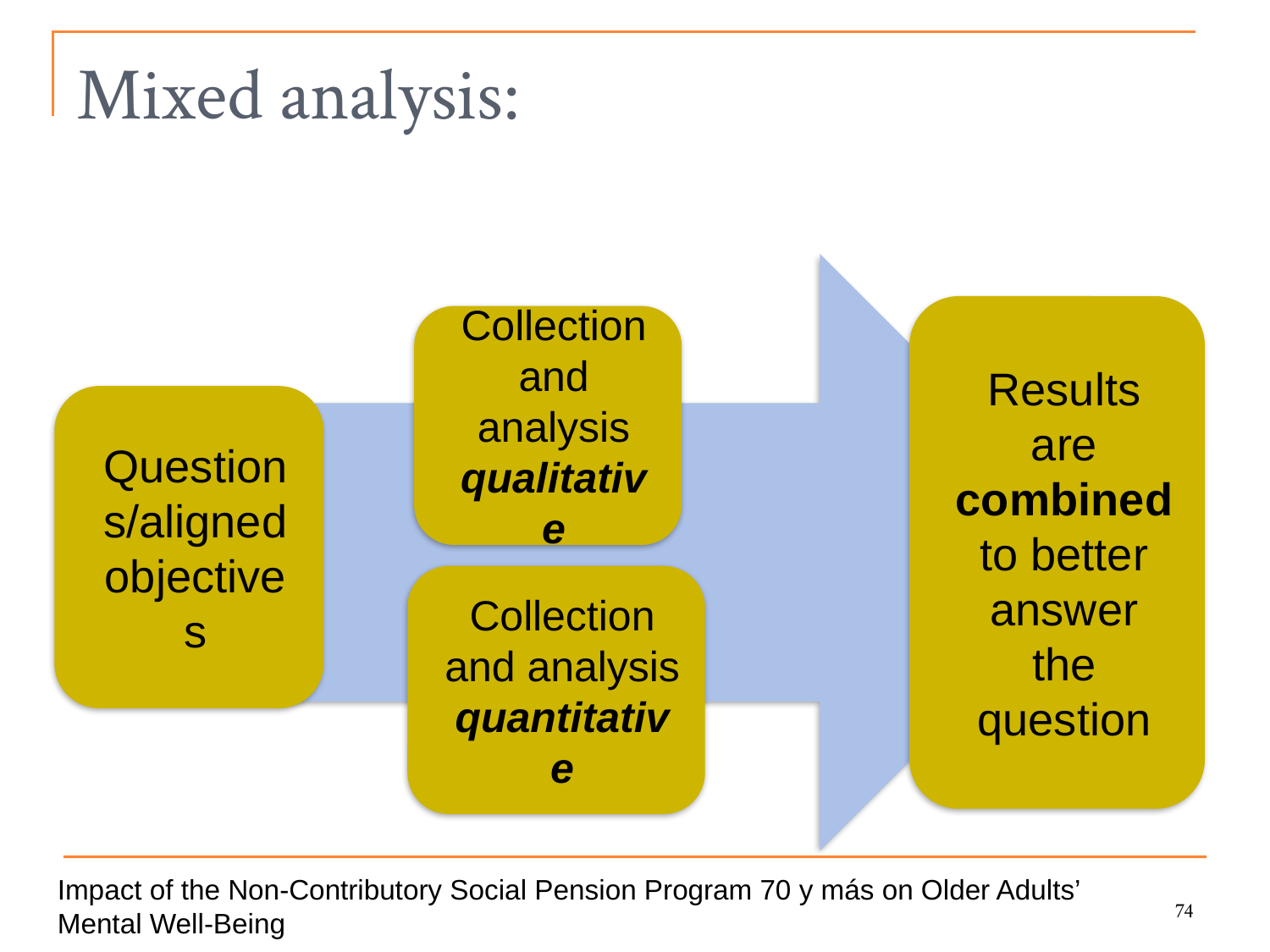

# Mixed analysis:
Questions/aligned objectives
Collection and analysis quantitative
Collection and analysis qualitative
Results are combined to better answer the question
Impact of the Non-Contributory Social Pension Program 70 y más on Older Adults’ Mental Well-Being
74